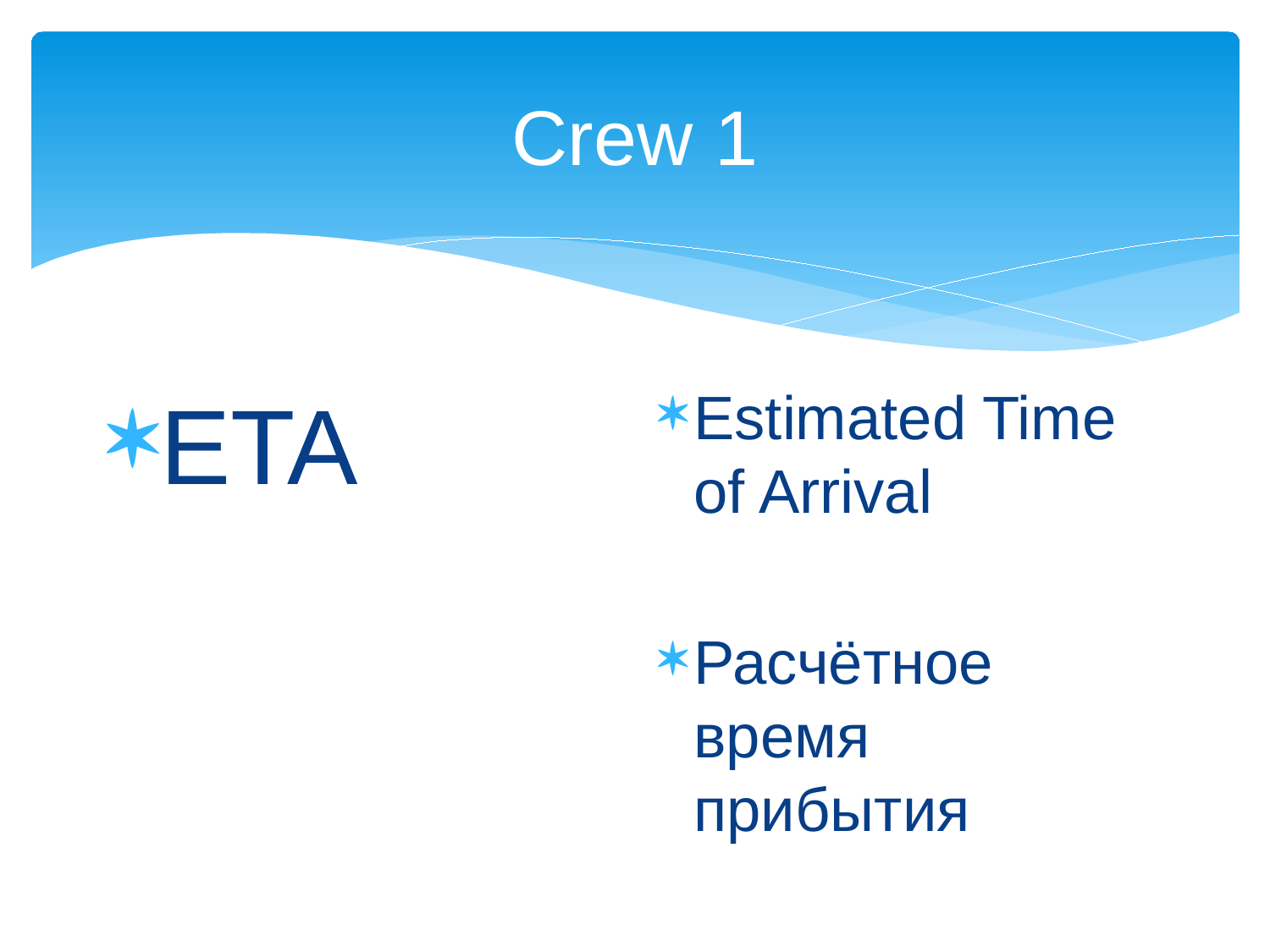

# Crew 1
ETA
Estimated Time of Arrival

Расчётное время прибытия